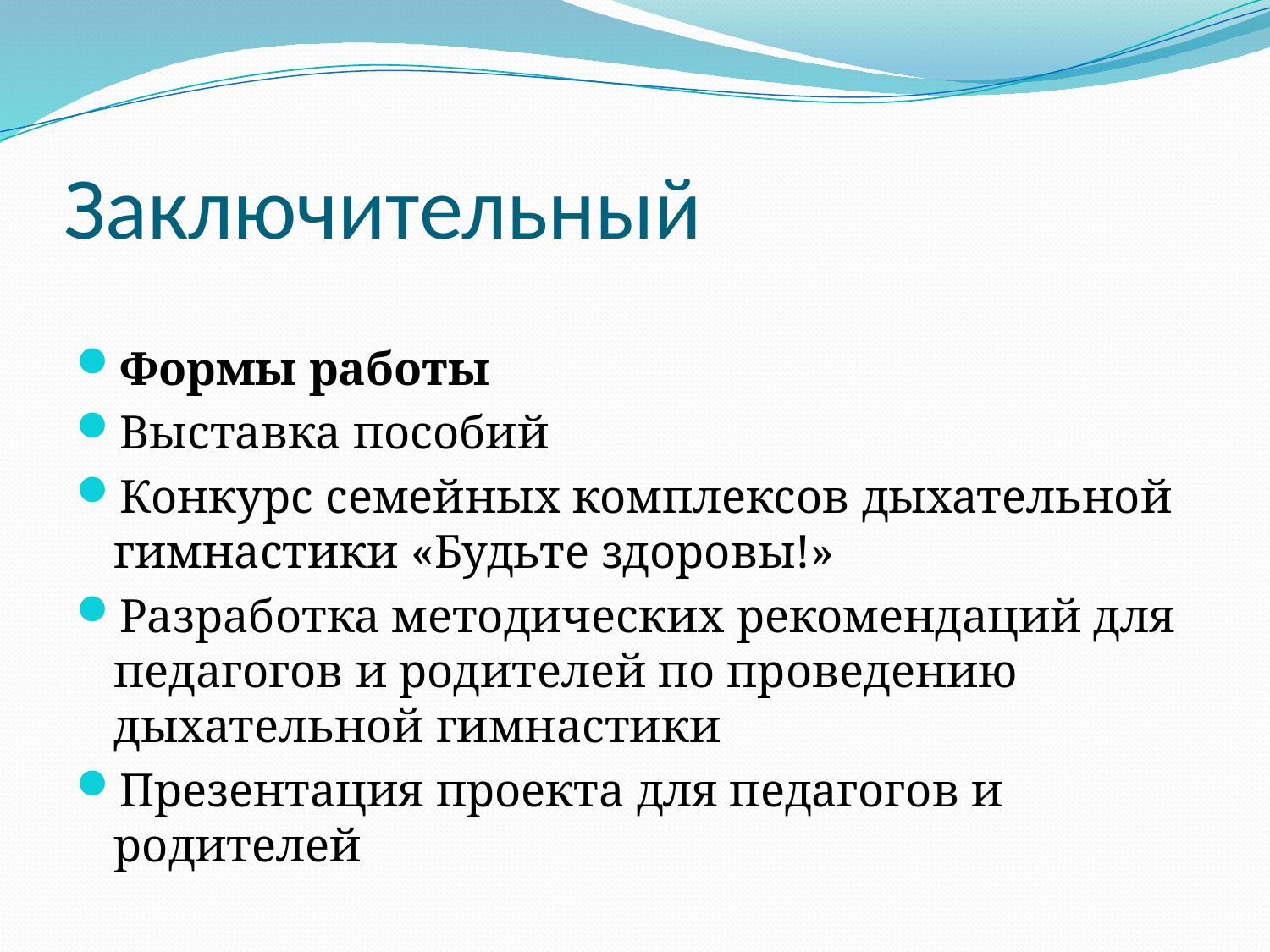

# Заключительный

Формы работы
Выставка пособий
Конкурс семейных комплексов дыхательной гимнастики «Будьте здоровы!»
Разработка методических рекомендаций для педагогов и родителей по проведению дыхательной гимнастики
Презентация проекта для педагогов и родителей